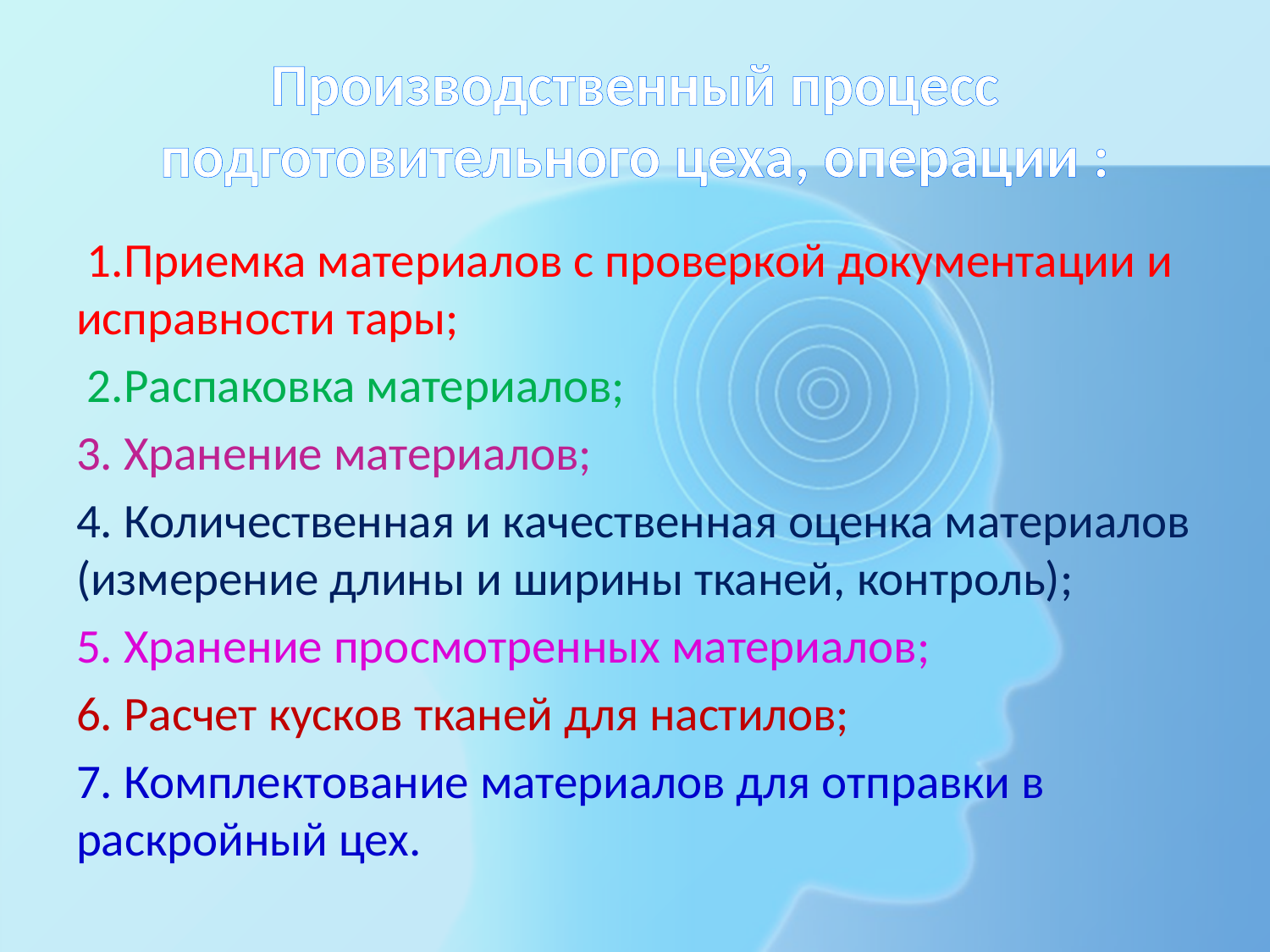

# Производственный процесс подготовительного цеха, операции :
 1.Приемка материалов с проверкой доку­ментации и исправности тары;
 2.Распаковка материалов;
3. Хранение материалов;
4. Количественная и качественная оценка материалов (измерение длины и ширины тканей, контроль);
5. Хранение про­смотренных материалов;
6. Расчет кусков тка­ней для настилов;
7. Комплектование материалов для отправки в раскройный цех.